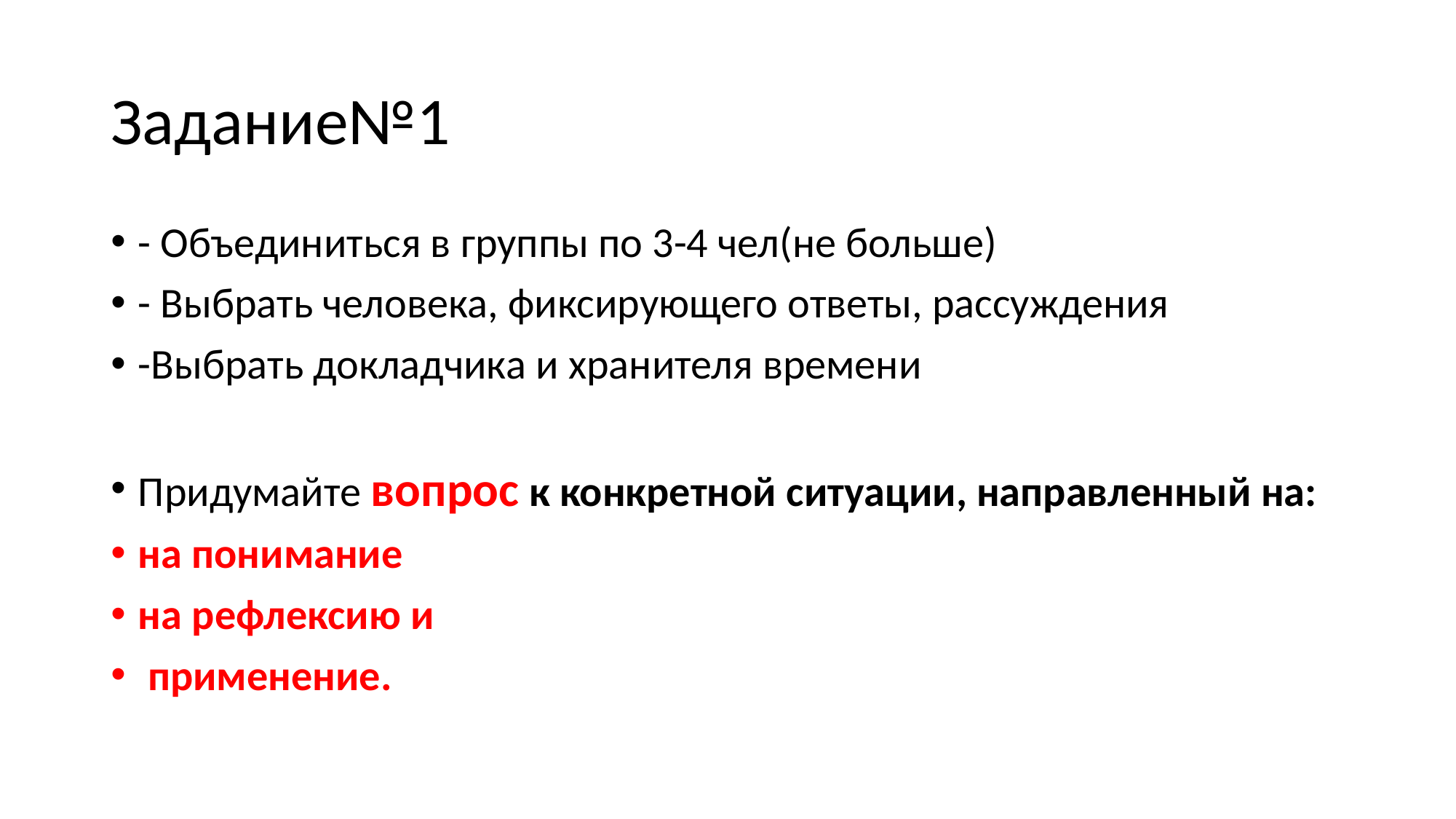

# Задание№1
- Объединиться в группы по 3-4 чел(не больше)
- Выбрать человека, фиксирующего ответы, рассуждения
-Выбрать докладчика и хранителя времени

Придумайте вопрос к конкретной ситуации, направленный на:
на понимание
на рефлексию и
 применение.